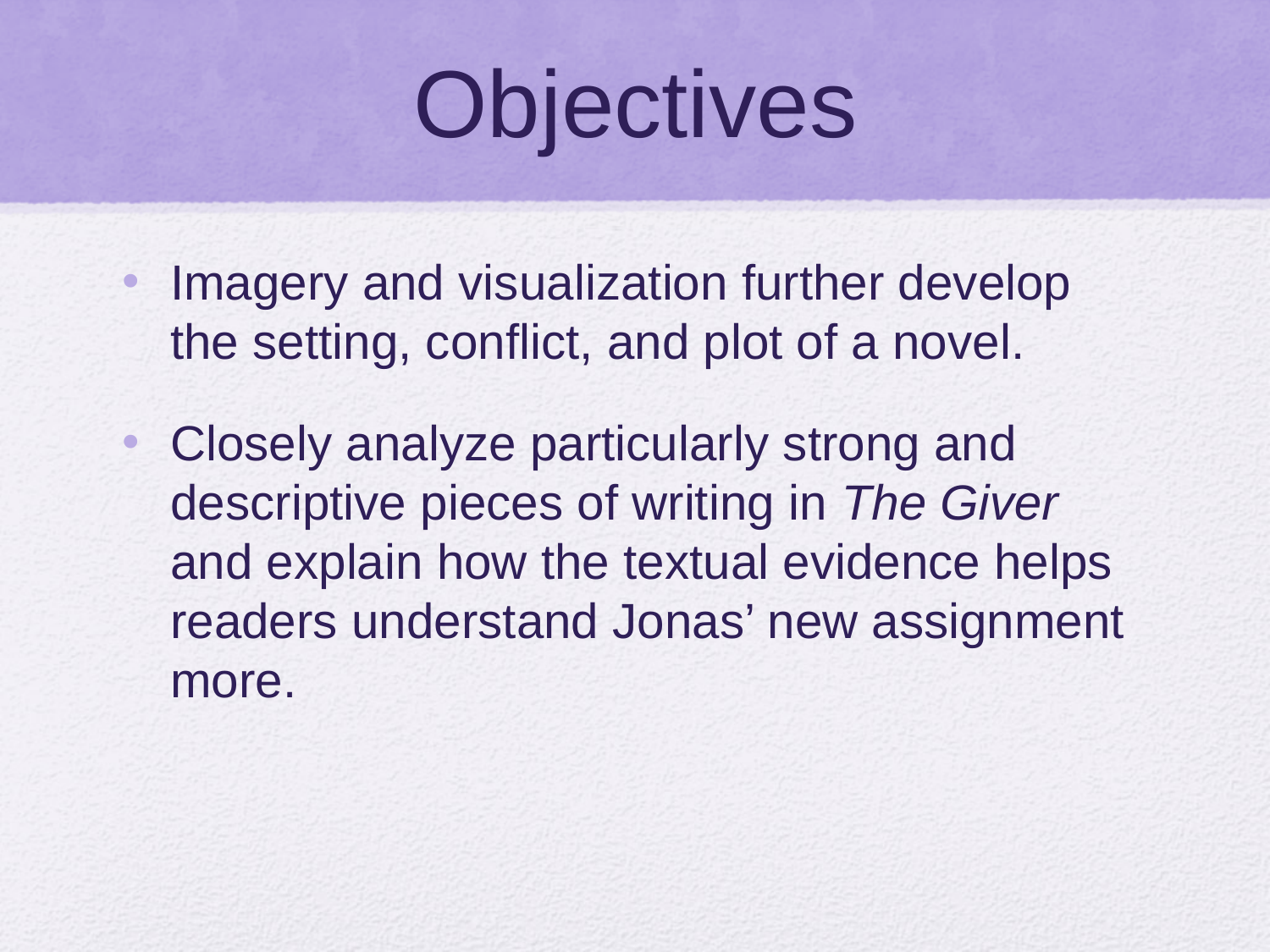

# Objectives
Imagery and visualization further develop the setting, conflict, and plot of a novel.
Closely analyze particularly strong and descriptive pieces of writing in The Giver and explain how the textual evidence helps readers understand Jonas’ new assignment more.